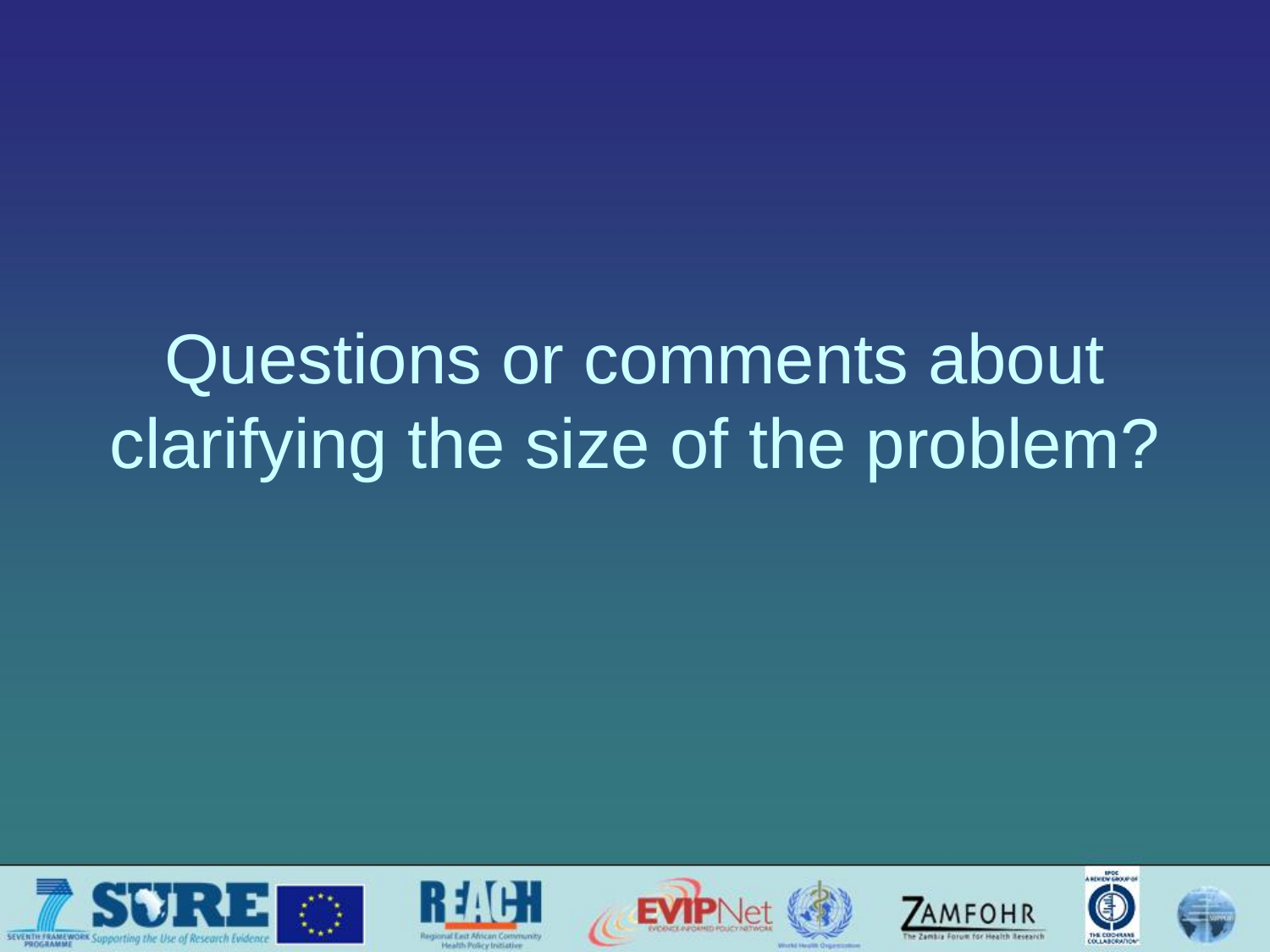

# Questions or comments about clarifying the size of the problem?